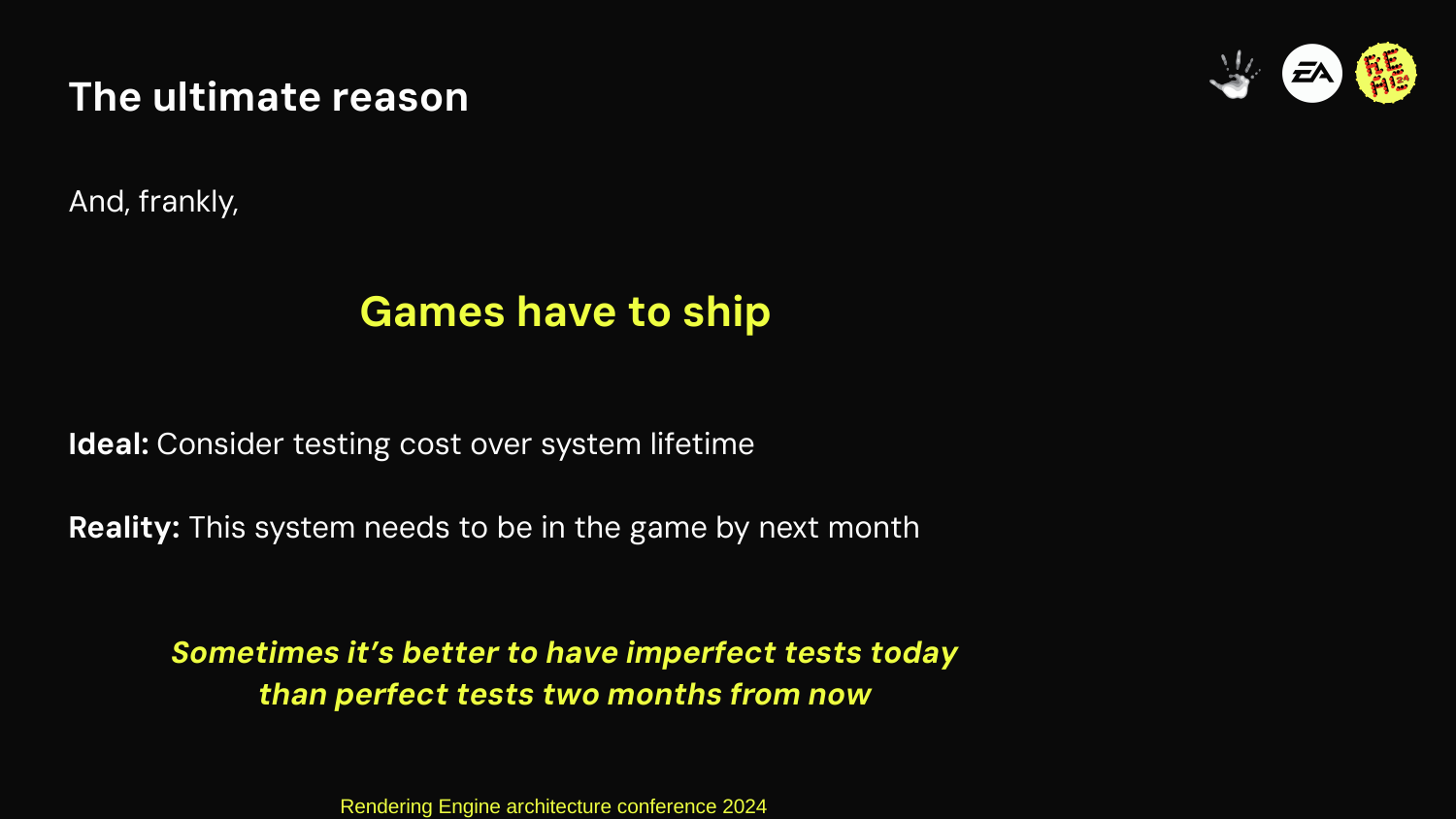

# The ultimate reason
And, frankly,

Games have to ship

Ideal: Consider testing cost over system lifetime

Reality: This system needs to be in the game by next month

Sometimes it’s better to have imperfect tests today
than perfect tests two months from now